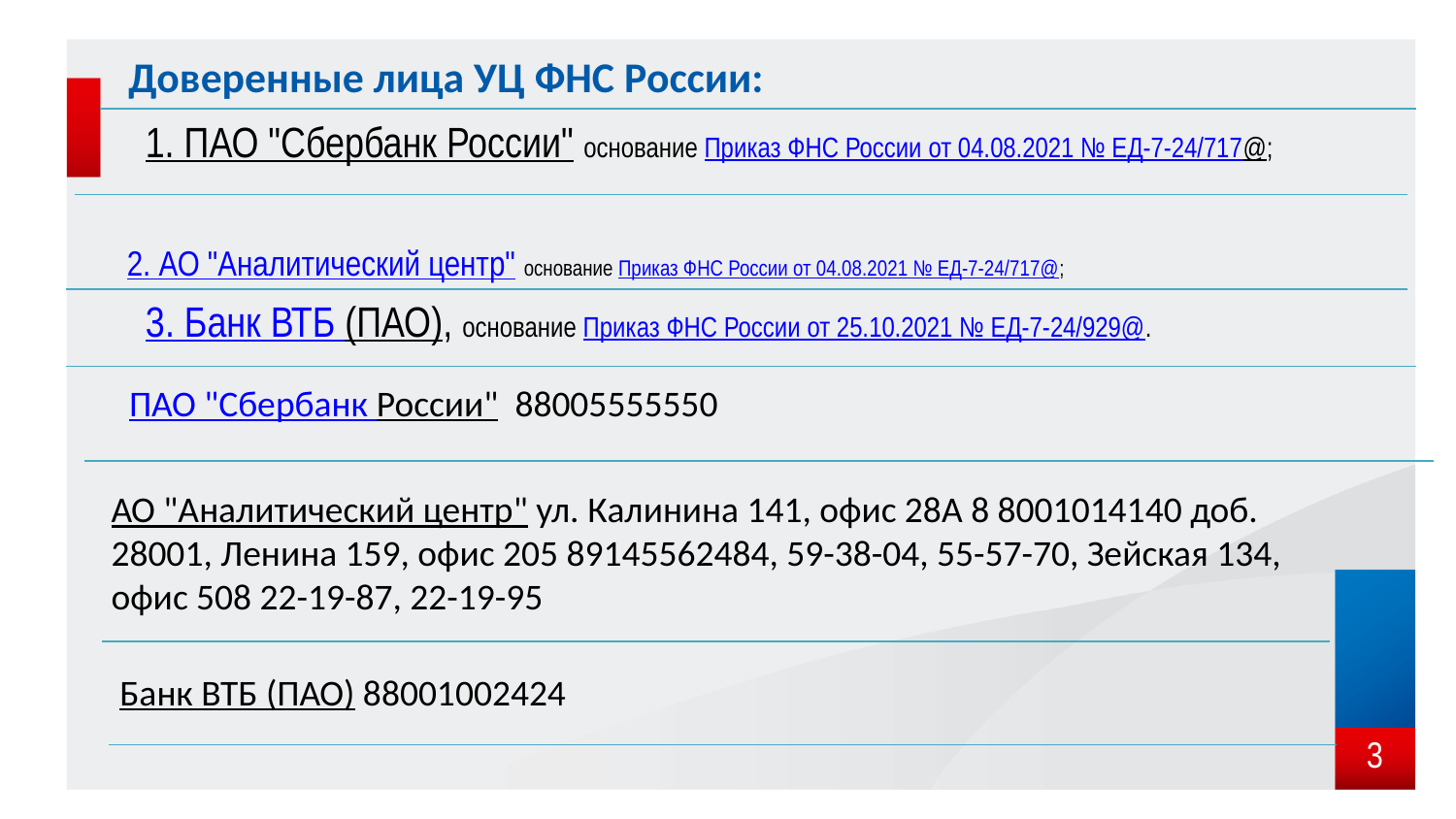

# Доверенные лица УЦ ФНС России:
1. ПАО "Сбербанк России" основание Приказ ФНС России от 04.08.2021 № ЕД-7-24/717@;

2. АО "Аналитический центр" основание Приказ ФНС России от 04.08.2021 № ЕД-7-24/717@;

3. Банк ВТБ (ПАО), основание Приказ ФНС России от 25.10.2021 № ЕД-7-24/929@.
ПАО "Сбербанк России"  88005555550
АО "Аналитический центр" ул. Калинина 141, офис 28А 8 8001014140 доб. 28001, Ленина 159, офис 205 89145562484, 59-38-04, 55-57-70, Зейская 134, офис 508 22-19-87, 22-19-95

Банк ВТБ (ПАО) 88001002424
3